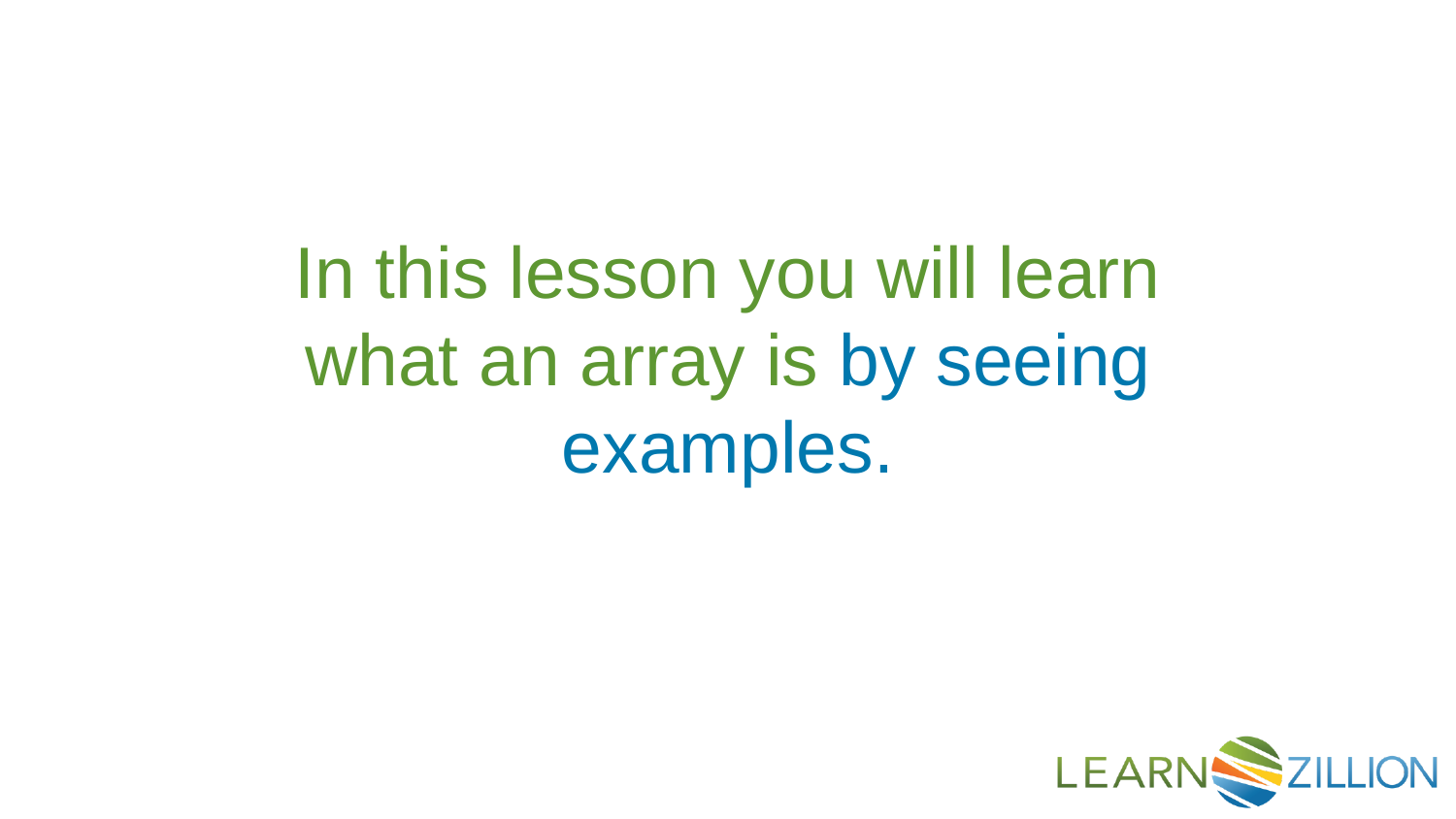

In this lesson you will learn what an array is by seeing examples.